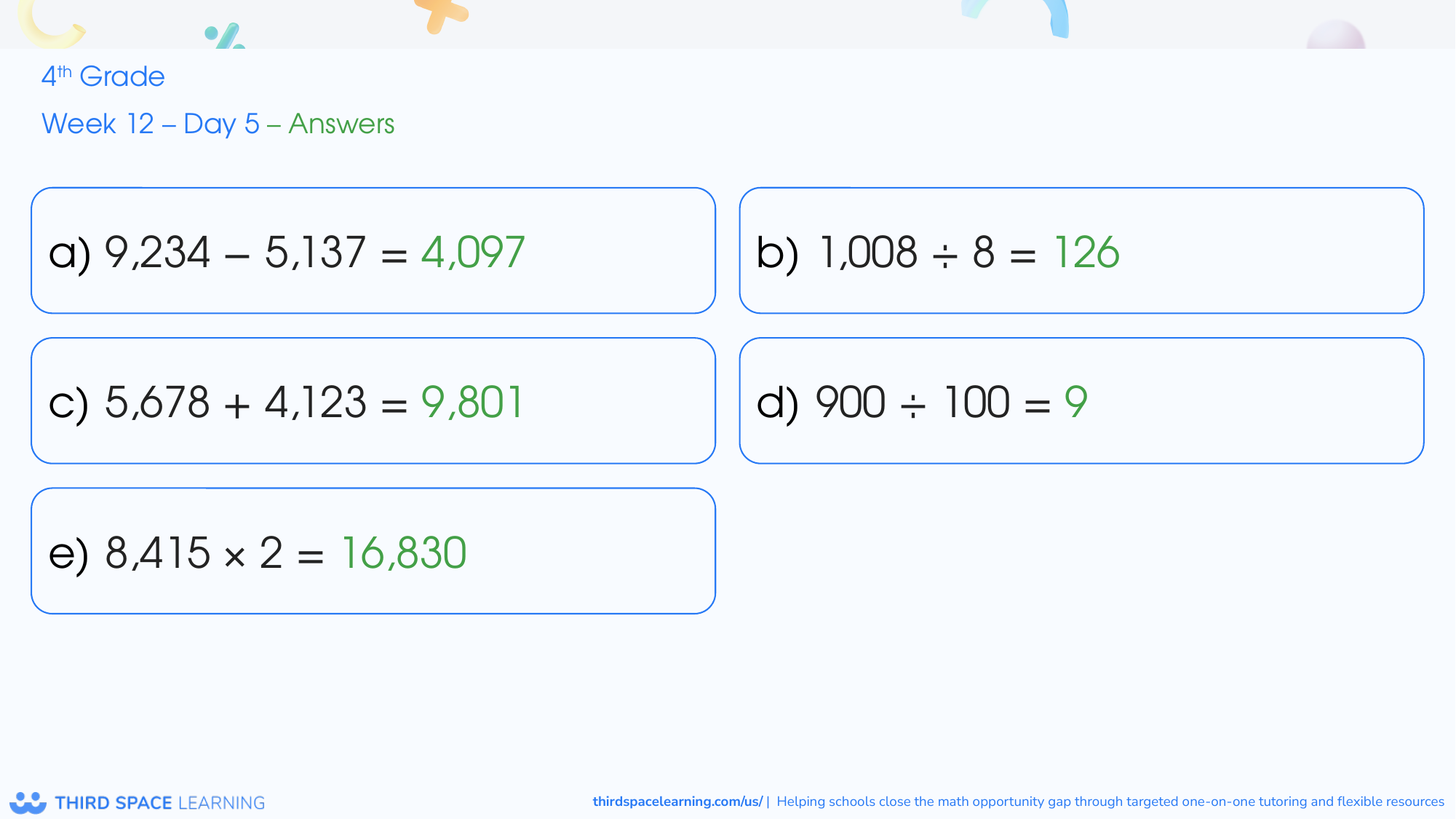

4th Grade
Week 12 – Day 5 – Answers
9,234 − 5,137 = 4,097
1,008 ÷ 8 = 126
5,678 + 4,123 = 9,801
900 ÷ 100 = 9
8,415 × 2 = 16,830